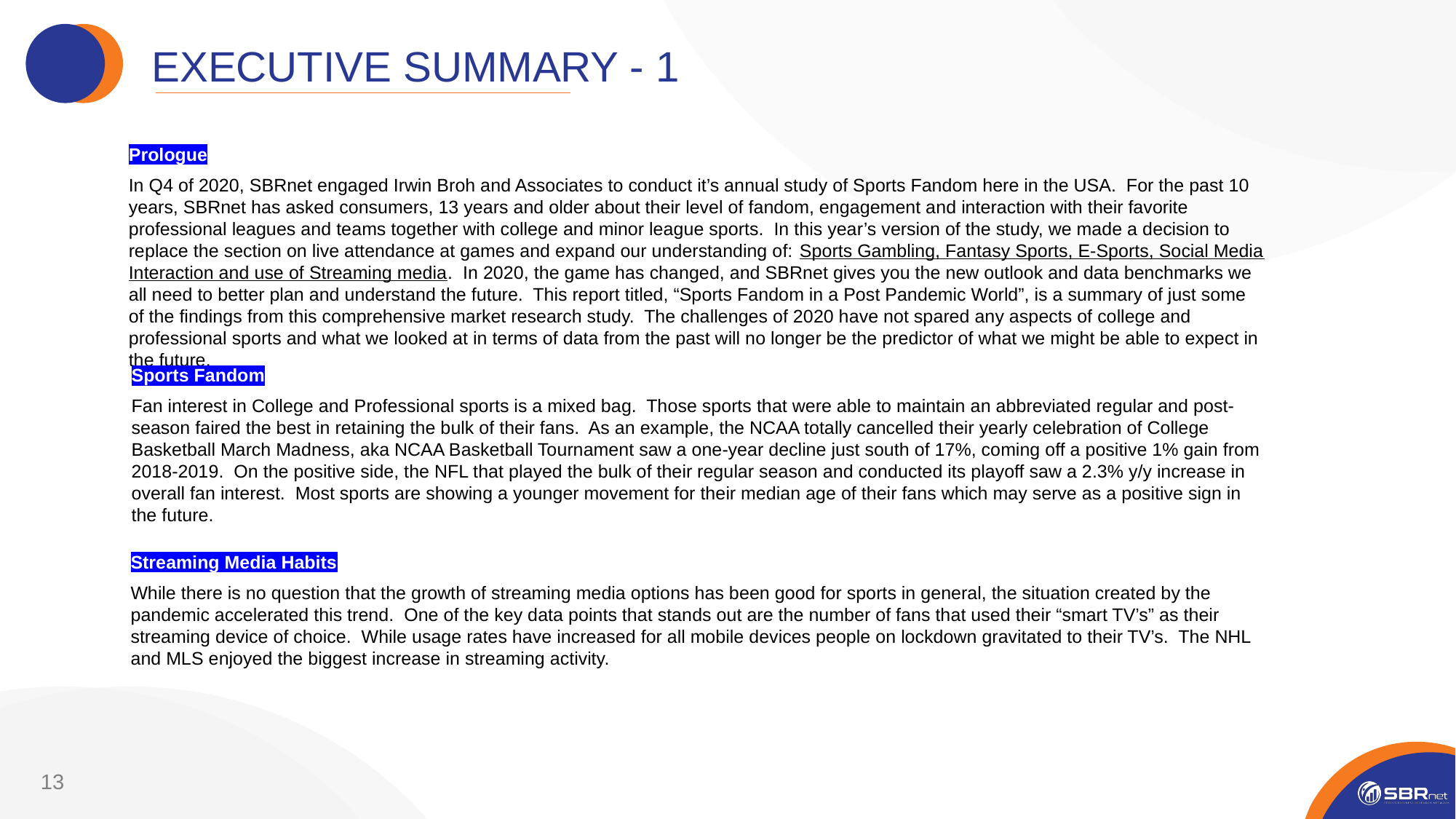

EXECUTIVE SUMMARY - 1
Prologue
In Q4 of 2020, SBRnet engaged Irwin Broh and Associates to conduct it’s annual study of Sports Fandom here in the USA.  For the past 10 years, SBRnet has asked consumers, 13 years and older about their level of fandom, engagement and interaction with their favorite professional leagues and teams together with college and minor league sports.  In this year’s version of the study, we made a decision to replace the section on live attendance at games and expand our understanding of: Sports Gambling, Fantasy Sports, E-Sports, Social Media Interaction and use of Streaming media.  In 2020, the game has changed, and SBRnet gives you the new outlook and data benchmarks we all need to better plan and understand the future.  This report titled, “Sports Fandom in a Post Pandemic World”, is a summary of just some of the findings from this comprehensive market research study.  The challenges of 2020 have not spared any aspects of college and professional sports and what we looked at in terms of data from the past will no longer be the predictor of what we might be able to expect in the future.
Sports Fandom
Fan interest in College and Professional sports is a mixed bag.  Those sports that were able to maintain an abbreviated regular and post-season faired the best in retaining the bulk of their fans.  As an example, the NCAA totally cancelled their yearly celebration of College Basketball March Madness, aka NCAA Basketball Tournament saw a one-year decline just south of 17%, coming off a positive 1% gain from 2018-2019.  On the positive side, the NFL that played the bulk of their regular season and conducted its playoff saw a 2.3% y/y increase in overall fan interest.  Most sports are showing a younger movement for their median age of their fans which may serve as a positive sign in the future.
Streaming Media Habits
While there is no question that the growth of streaming media options has been good for sports in general, the situation created by the pandemic accelerated this trend.  One of the key data points that stands out are the number of fans that used their “smart TV’s” as their streaming device of choice.  While usage rates have increased for all mobile devices people on lockdown gravitated to their TV’s.  The NHL and MLS enjoyed the biggest increase in streaming activity.
13